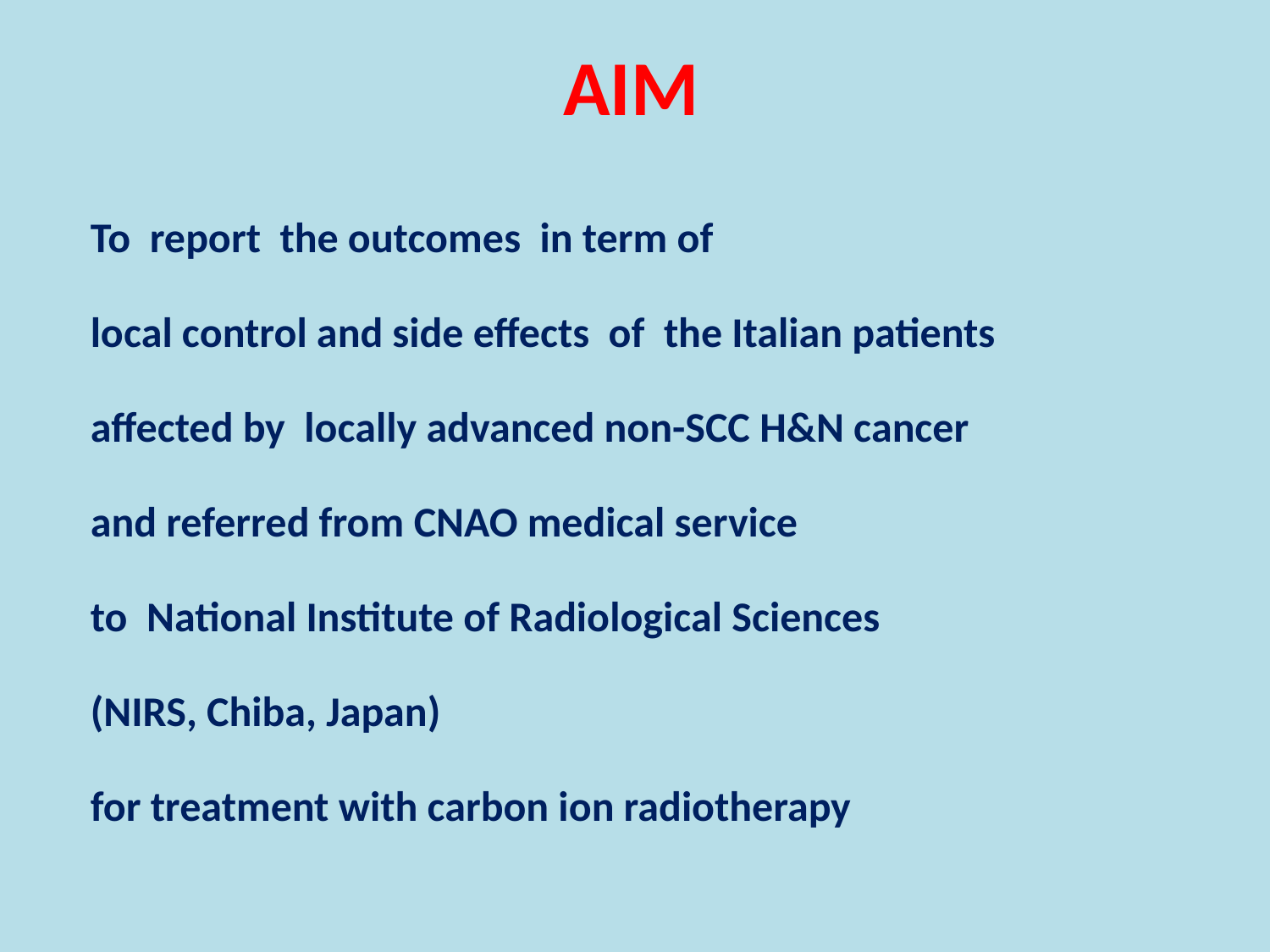

# AIM
    To  report  the outcomes  in term of
    local control and side effects  of  the Italian patients
    affected by  locally advanced non-SCC H&N cancer
    and referred from CNAO medical service
    to  National Institute of Radiological Sciences
    (NIRS, Chiba, Japan)
    for treatment with carbon ion radiotherapy